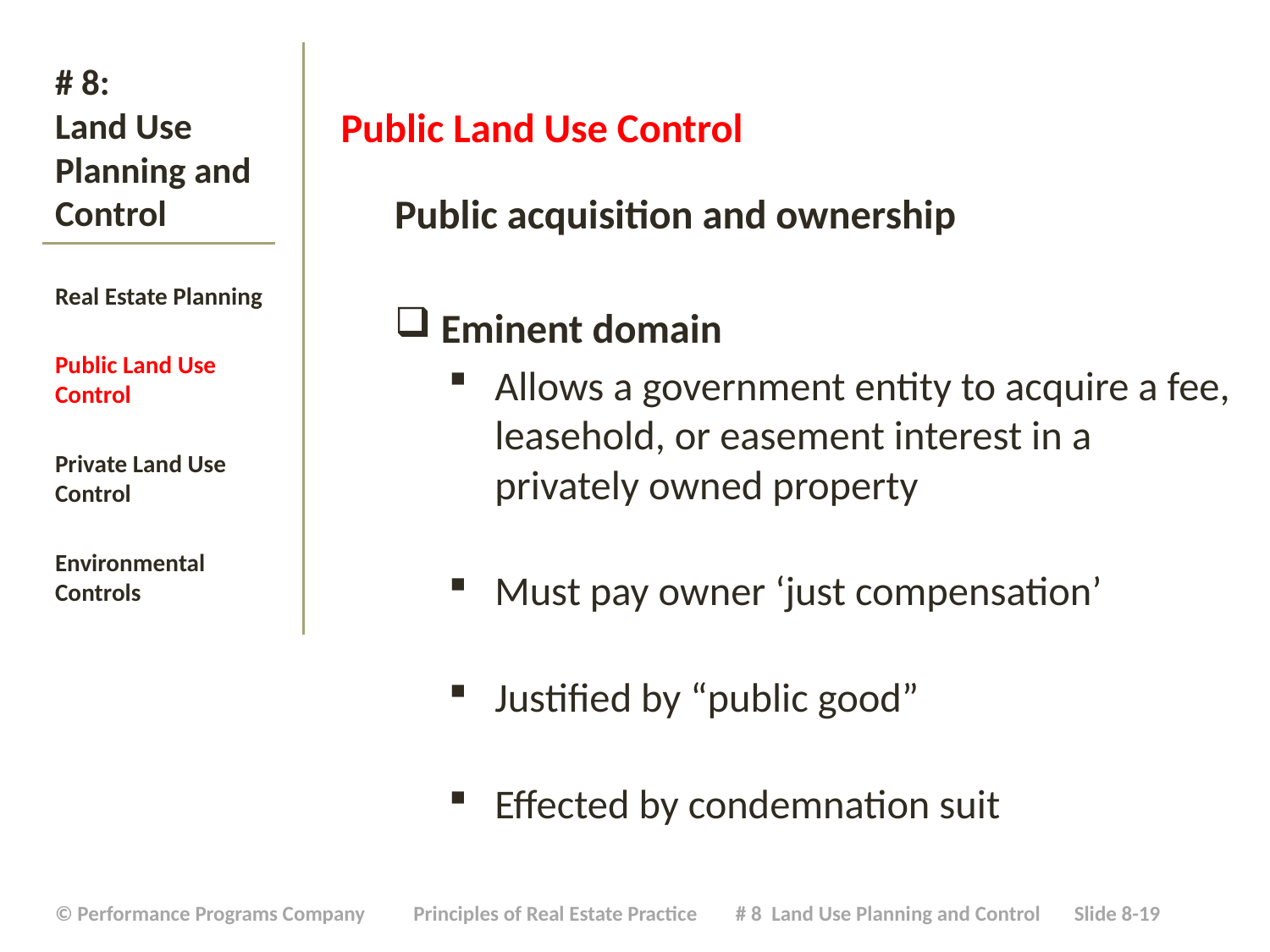

Public Land Use Control

Public acquisition and ownership

Eminent domain
Allows a government entity to acquire a fee, leasehold, or easement interest in a privately owned property
Must pay owner ‘just compensation’
Justified by “public good”
Effected by condemnation suit

# # 8: Land Use Planning and Control

Real Estate Planning

Public Land Use Control

Private Land Use Control

Environmental Controls

| © Performance Programs Company Principles of Real Estate Practice # 8 Land Use Planning and Control Slide 8-19 |
| --- |